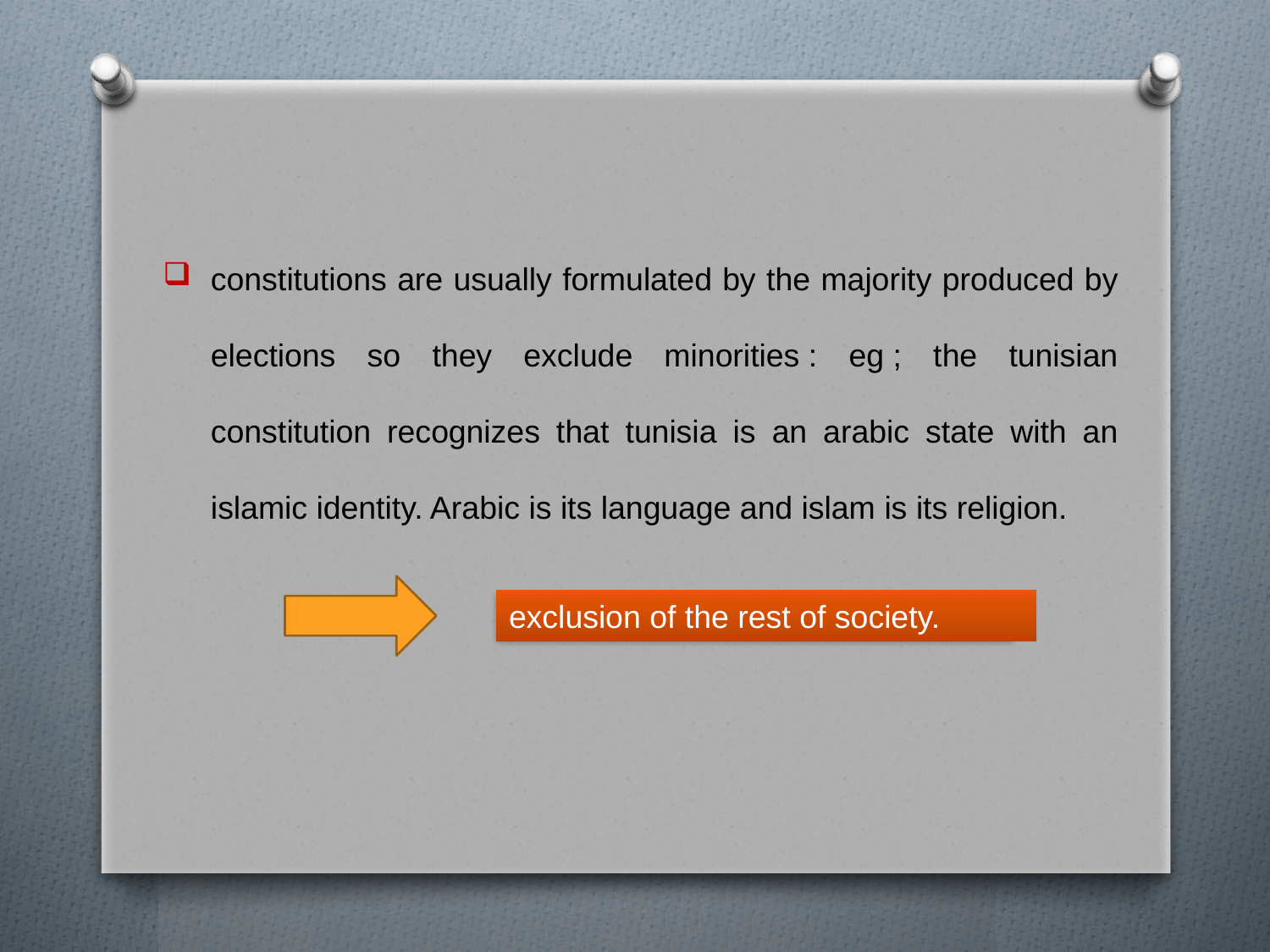

constitutions are usually formulated by the majority produced by elections so they exclude minorities : eg ; the tunisian constitution recognizes that tunisia is an arabic state with an islamic identity. Arabic is its language and islam is its religion.

exclusion of the rest of society.